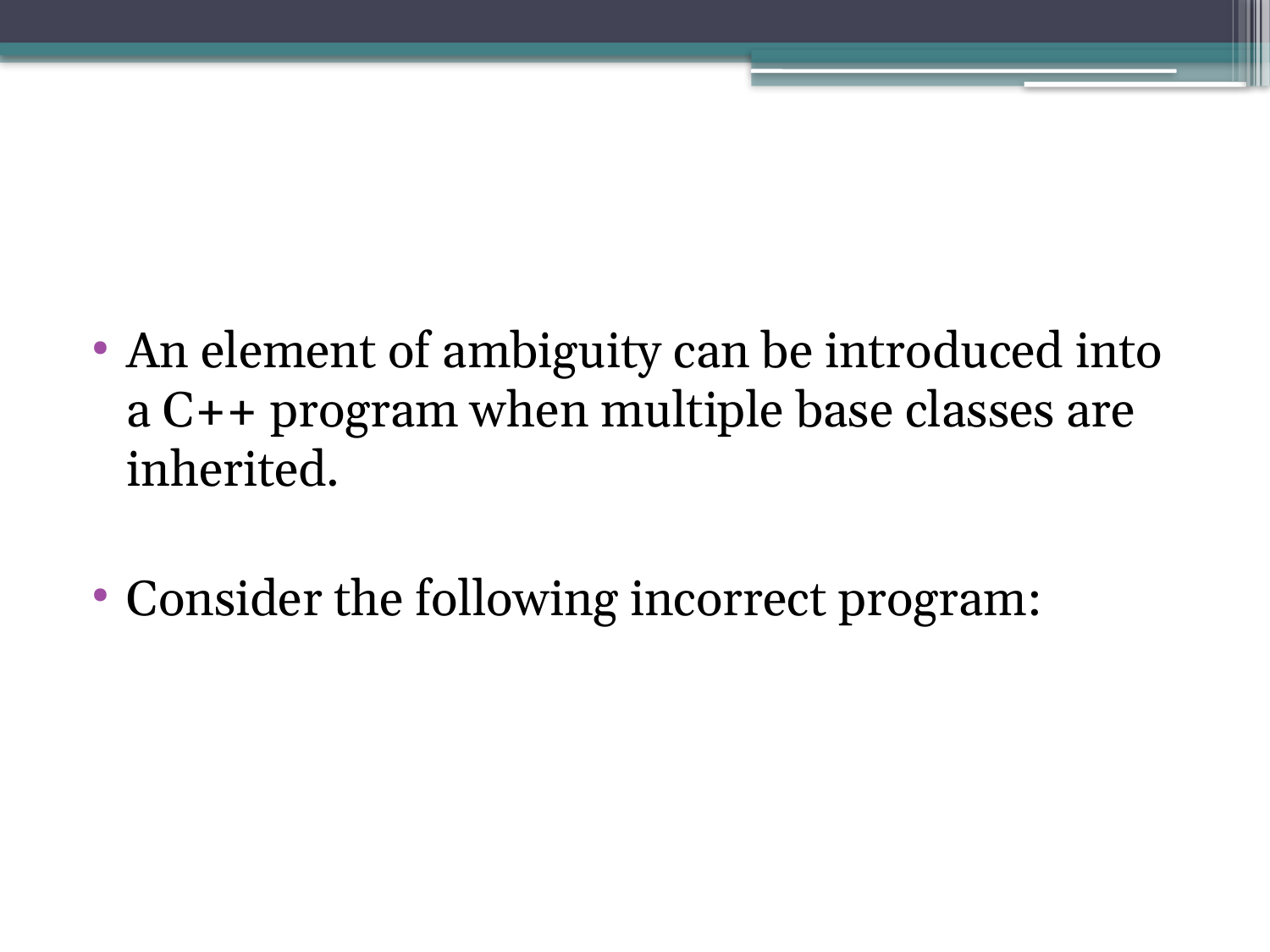

#
An element of ambiguity can be introduced into a C++ program when multiple base classes are inherited.

Consider the following incorrect program: